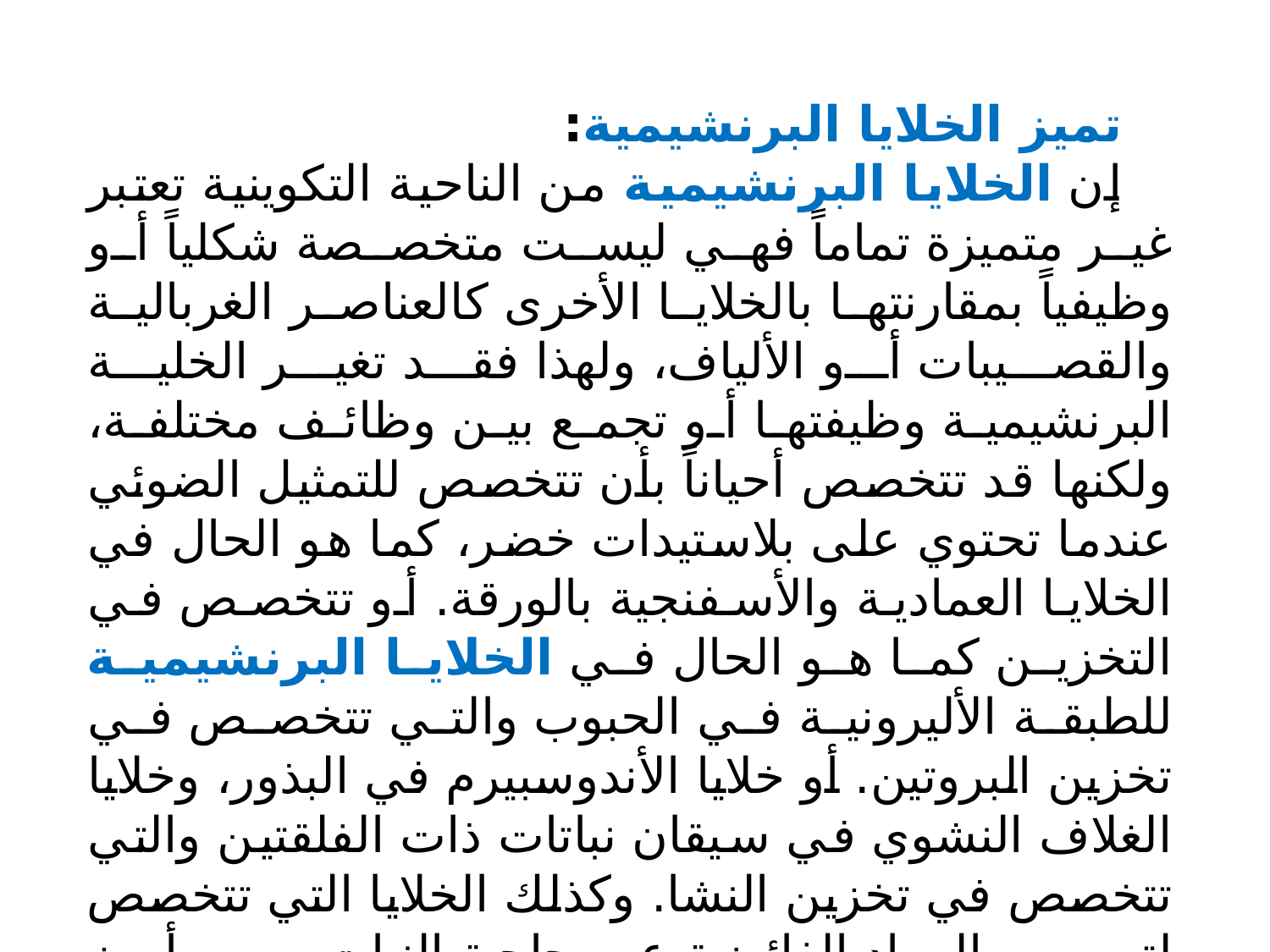

تميز الخلايا البرنشيمية:
إن الخلايا البرنشيمية من الناحية التكوينية تعتبر غير متميزة تماماً فهي ليست متخصصة شكلياً أو وظيفياً بمقارنتها بالخلايا الأخرى كالعناصر الغربالية والقصيبات أو الألياف، ولهذا فقد تغير الخلية البرنشيمية وظيفتها أو تجمع بين وظائف مختلفة، ولكنها قد تتخصص أحياناً بأن تتخصص للتمثيل الضوئي عندما تحتوي على بلاستيدات خضر، كما هو الحال في الخلايا العمادية والأسفنجية بالورقة. أو تتخصص في التخزين كما هو الحال في الخلايا البرنشيمية للطبقة الأليرونية في الحبوب والتي تتخصص في تخزين البروتين. أو خلايا الأندوسبيرم في البذور، وخلايا الغلاف النشوي في سيقان نباتات ذات الفلقتين والتي تتخصص في تخزين النشا. وكذلك الخلايا التي تتخصص لترسيب المواد الفائضة عن حاجة النبات. ومن أبرز صفات الخلايا البرنشيمية هي قابليتها على إعادة النشاط الإنشائي وهذا يعود كما ذكرنا سابقاً إلى كونها أقل تميزاً وتكشفاً عن باقي الخلايا. فالخلايا البرنشيمية الموجودة في قشرة الساق كثيراً ما تستعيد نشاطها الإنشائي مكونة الكامبيوم الفليني،